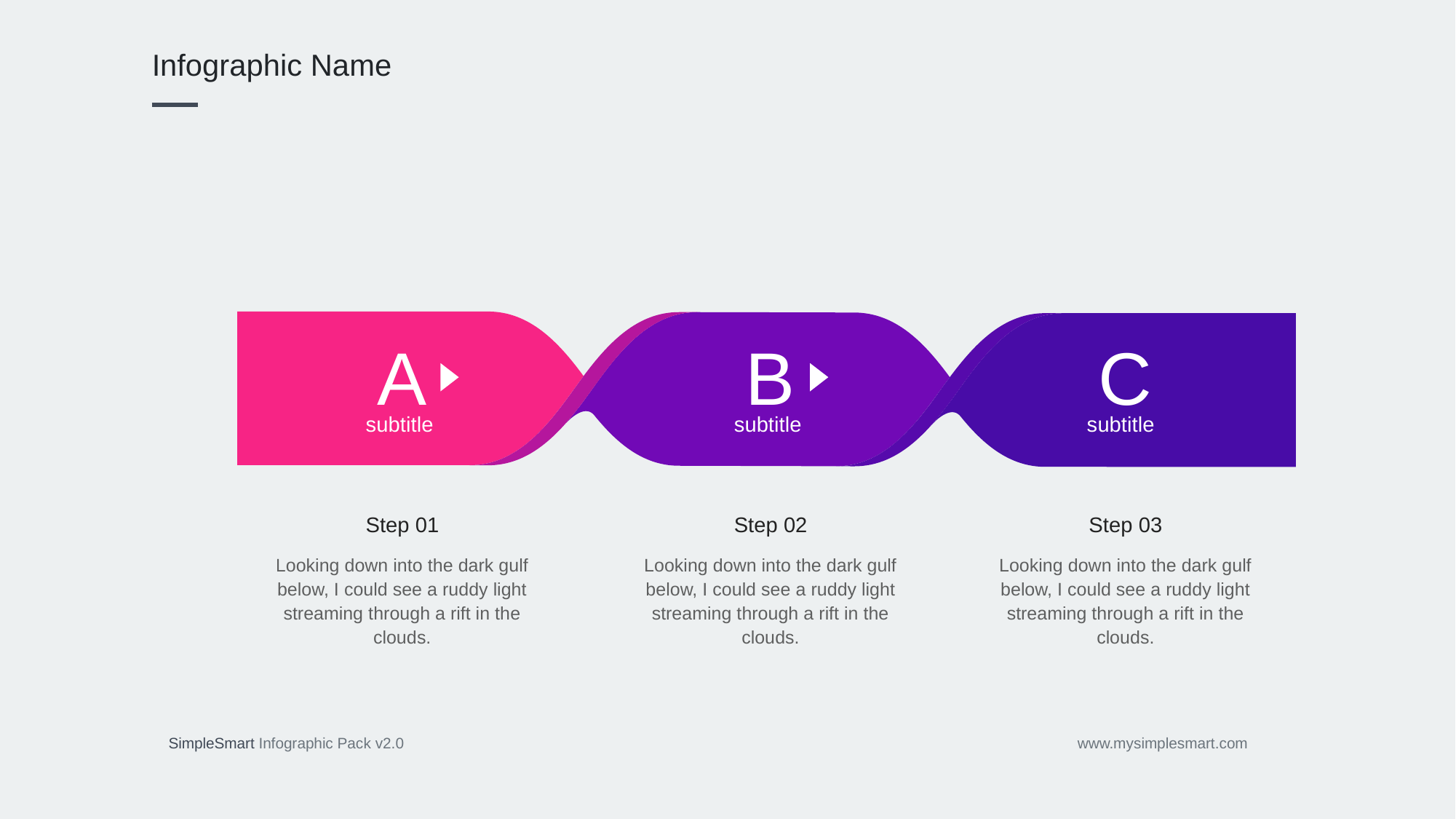

Infographic Name

A
B
C

subtitle
subtitle
subtitle
Step 01
Looking down into the dark gulf below, I could see a ruddy light streaming through a rift in the clouds.
Step 02
Looking down into the dark gulf below, I could see a ruddy light streaming through a rift in the clouds.
Step 03
Looking down into the dark gulf below, I could see a ruddy light streaming through a rift in the clouds.
34